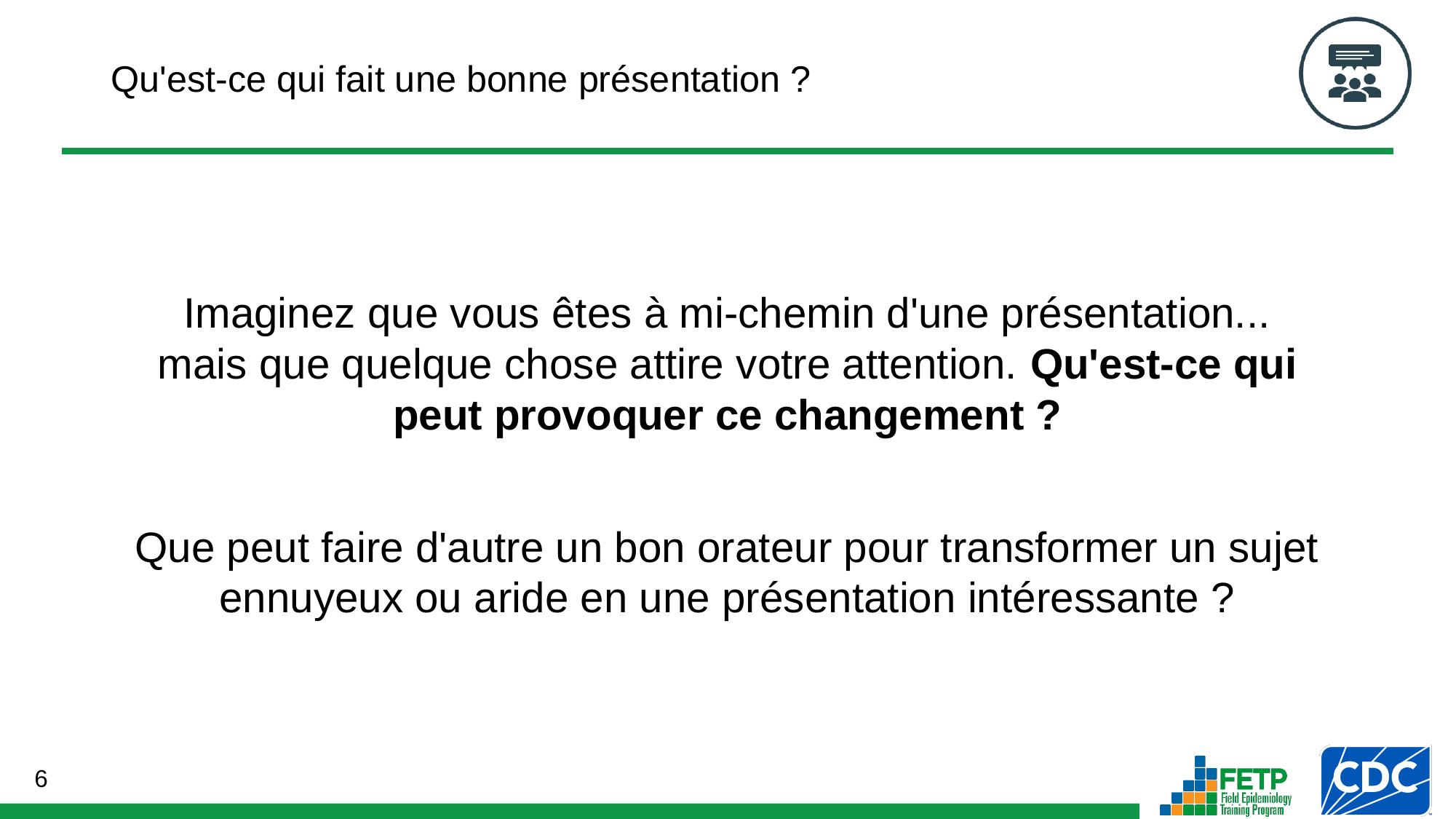

# Qu'est-ce qui fait une bonne présentation ?
Imaginez que vous êtes à mi-chemin d'une présentation...
mais que quelque chose attire votre attention. Qu'est-ce qui peut provoquer ce changement ?

Que peut faire d'autre un bon orateur pour transformer un sujet ennuyeux ou aride en une présentation intéressante ?